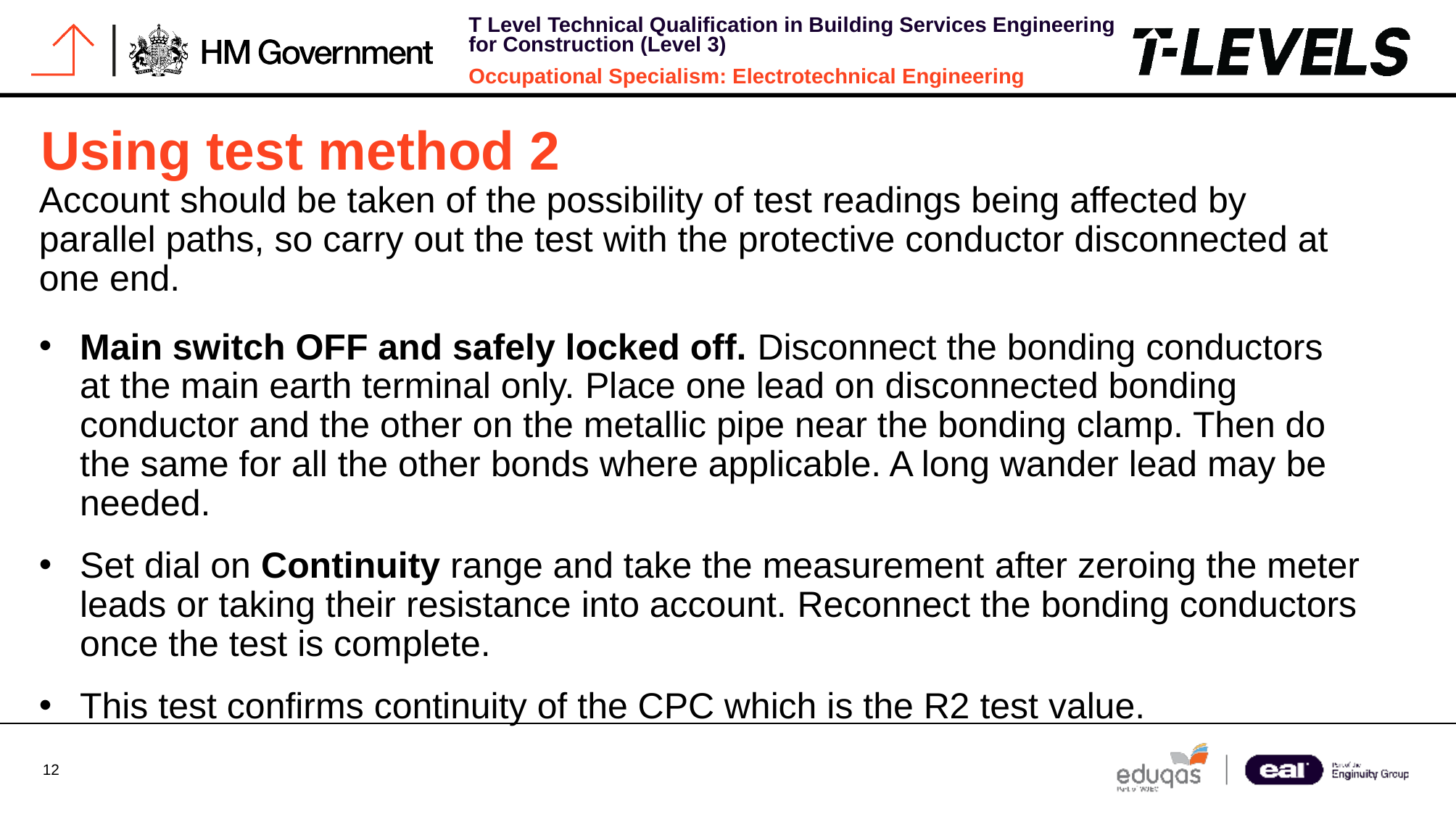

# Using test method 2
Account should be taken of the possibility of test readings being affected by parallel paths, so carry out the test with the protective conductor disconnected at one end.
Main switch OFF and safely locked off. Disconnect the bonding conductors at the main earth terminal only. Place one lead on disconnected bonding conductor and the other on the metallic pipe near the bonding clamp. Then do the same for all the other bonds where applicable. A long wander lead may be needed.
Set dial on Continuity range and take the measurement after zeroing the meter leads or taking their resistance into account. Reconnect the bonding conductors once the test is complete.
This test confirms continuity of the CPC which is the R2 test value.